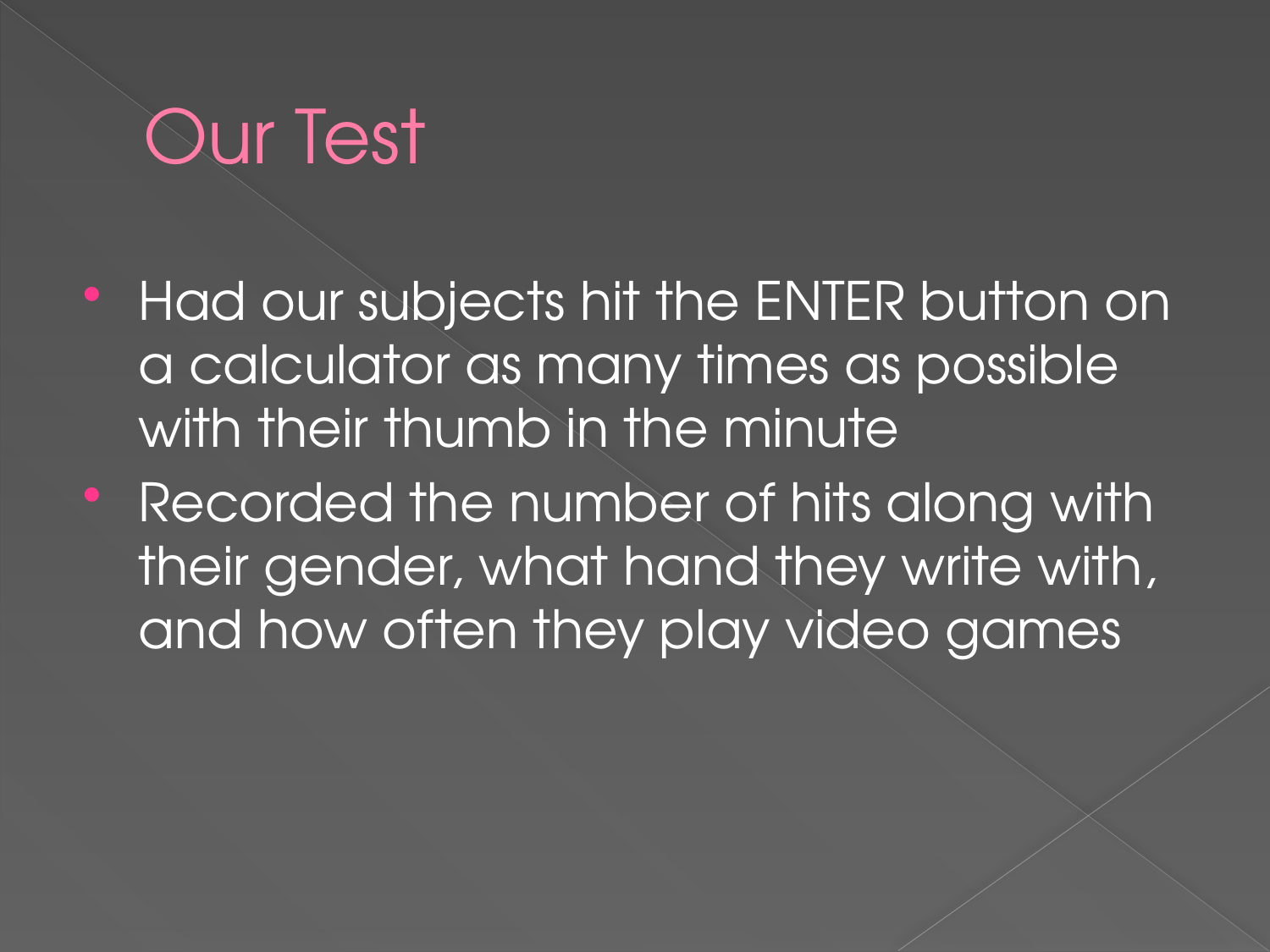

# Our Test
Had our subjects hit the ENTER button on a calculator as many times as possible with their thumb in the minute
Recorded the number of hits along with their gender, what hand they write with, and how often they play video games